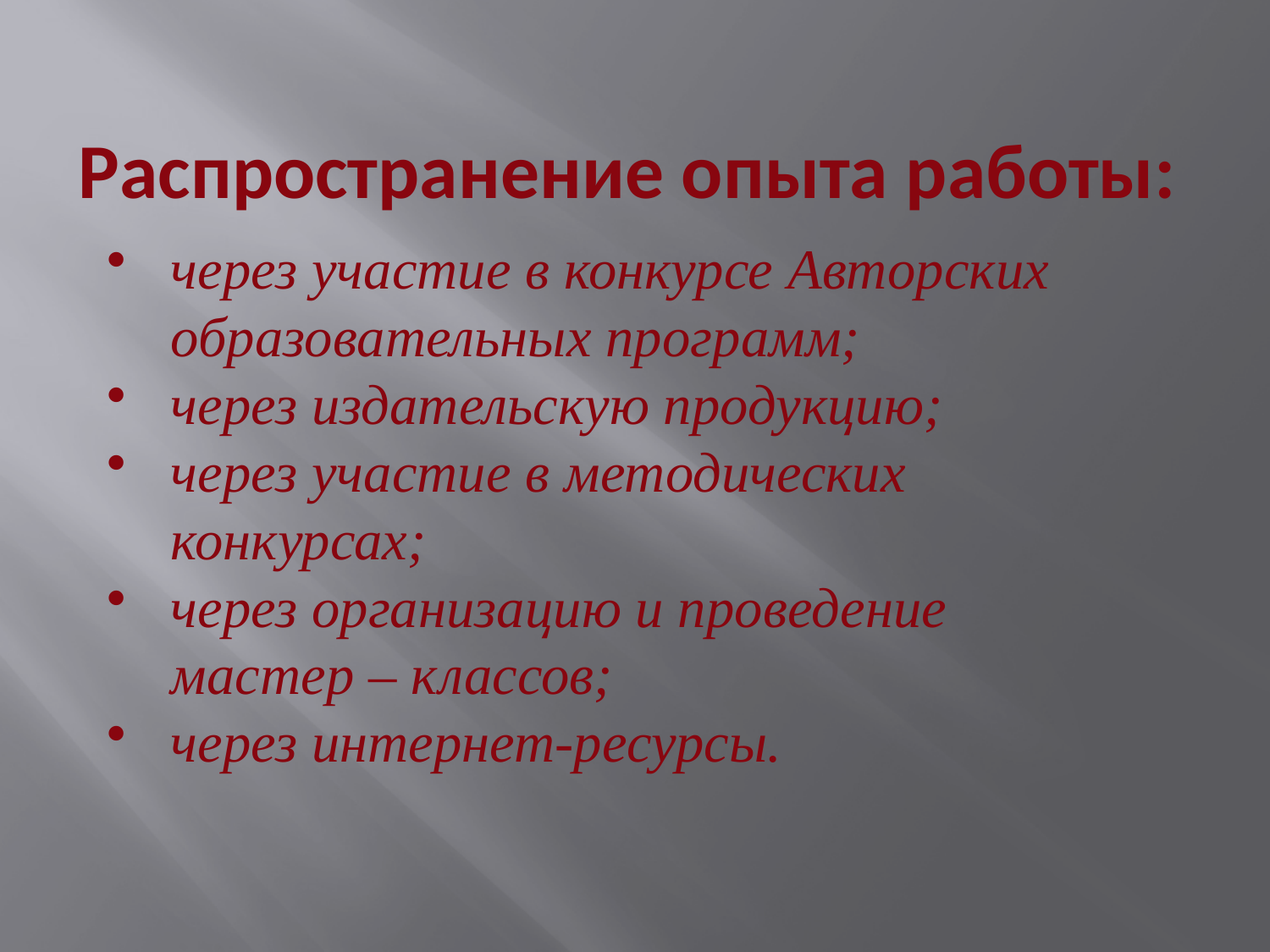

Распространение опыта работы:
через участие в конкурсе Авторских образовательных программ;
через издательскую продукцию;
через участие в методических конкурсах;
через организацию и проведение мастер – классов;
через интернет-ресурсы.